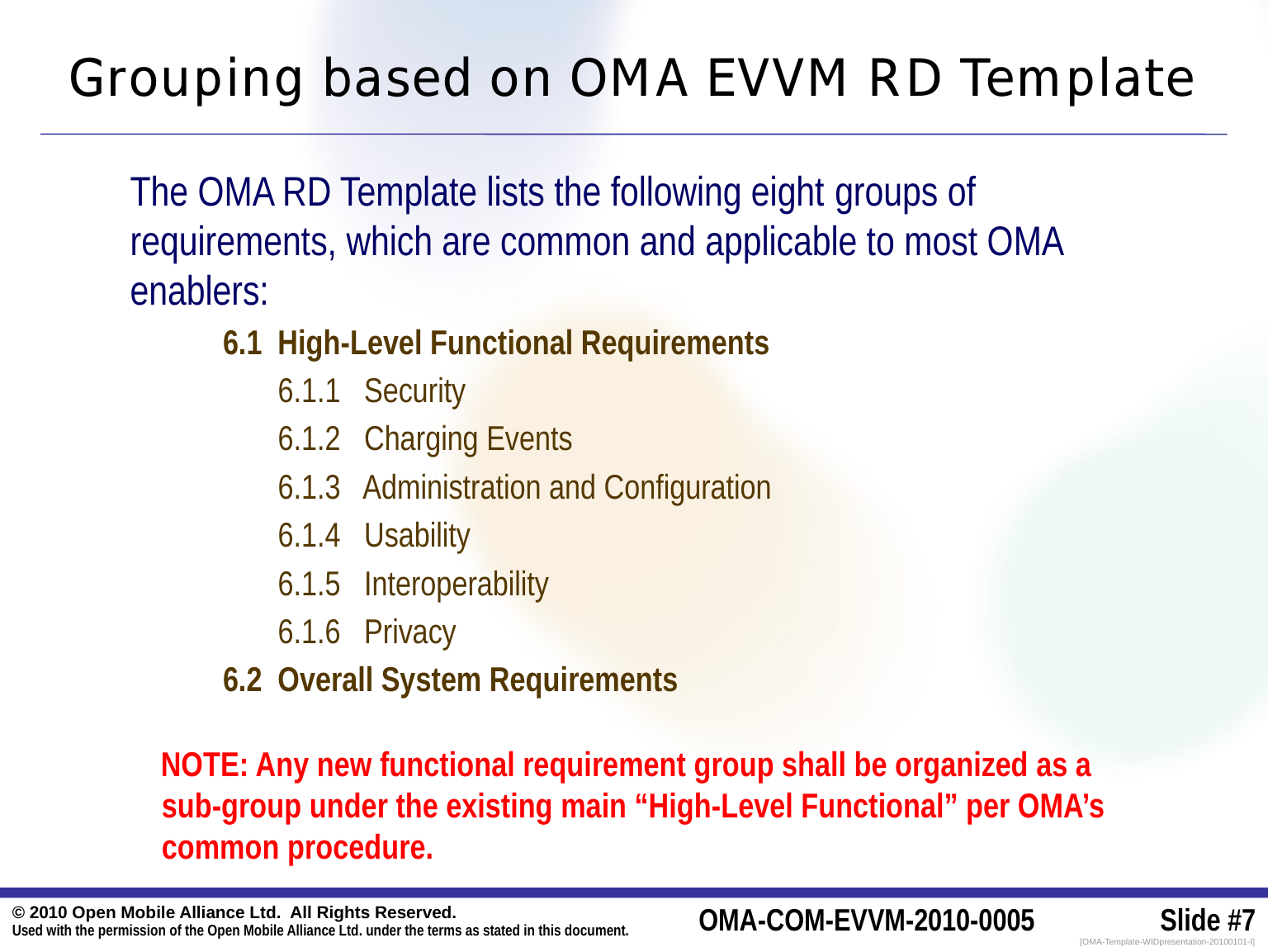

# Grouping based on OMA EVVM RD Template
The OMA RD Template lists the following eight groups of requirements, which are common and applicable to most OMA enablers:
6.1  High-Level Functional Requirements
6.1.1   Security
6.1.2   Charging Events
6.1.3   Administration and Configuration
6.1.4   Usability
6.1.5   Interoperability
6.1.6   Privacy
6.2  Overall System Requirements

NOTE: Any new functional requirement group shall be organized as a sub-group under the existing main “High-Level Functional” per OMA’s common procedure.